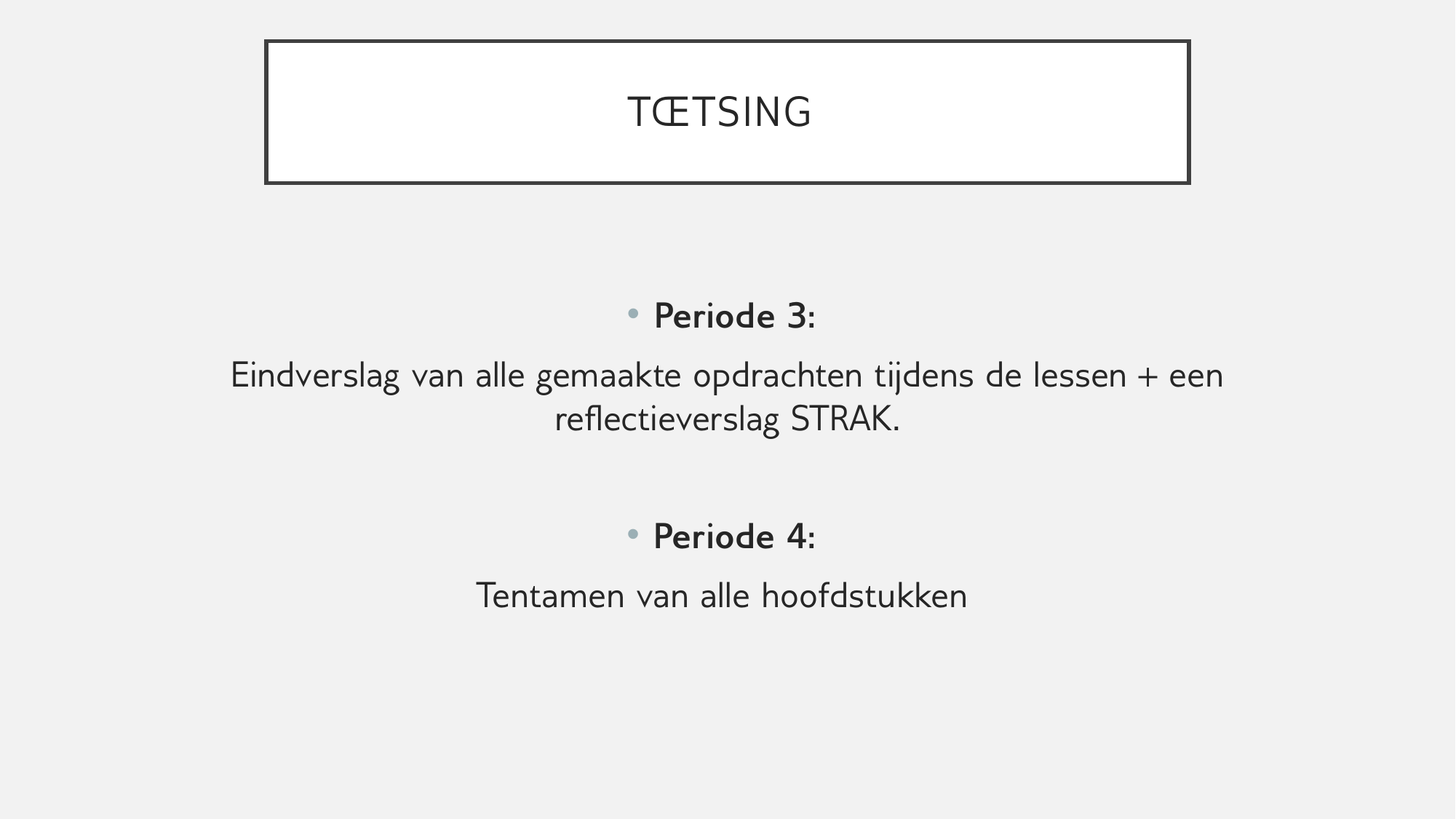

# Toetsing

Periode 3:
Eindverslag van alle gemaakte opdrachten tijdens de lessen + een reflectieverslag STRAK.

Periode 4:
Tentamen van alle hoofdstukken